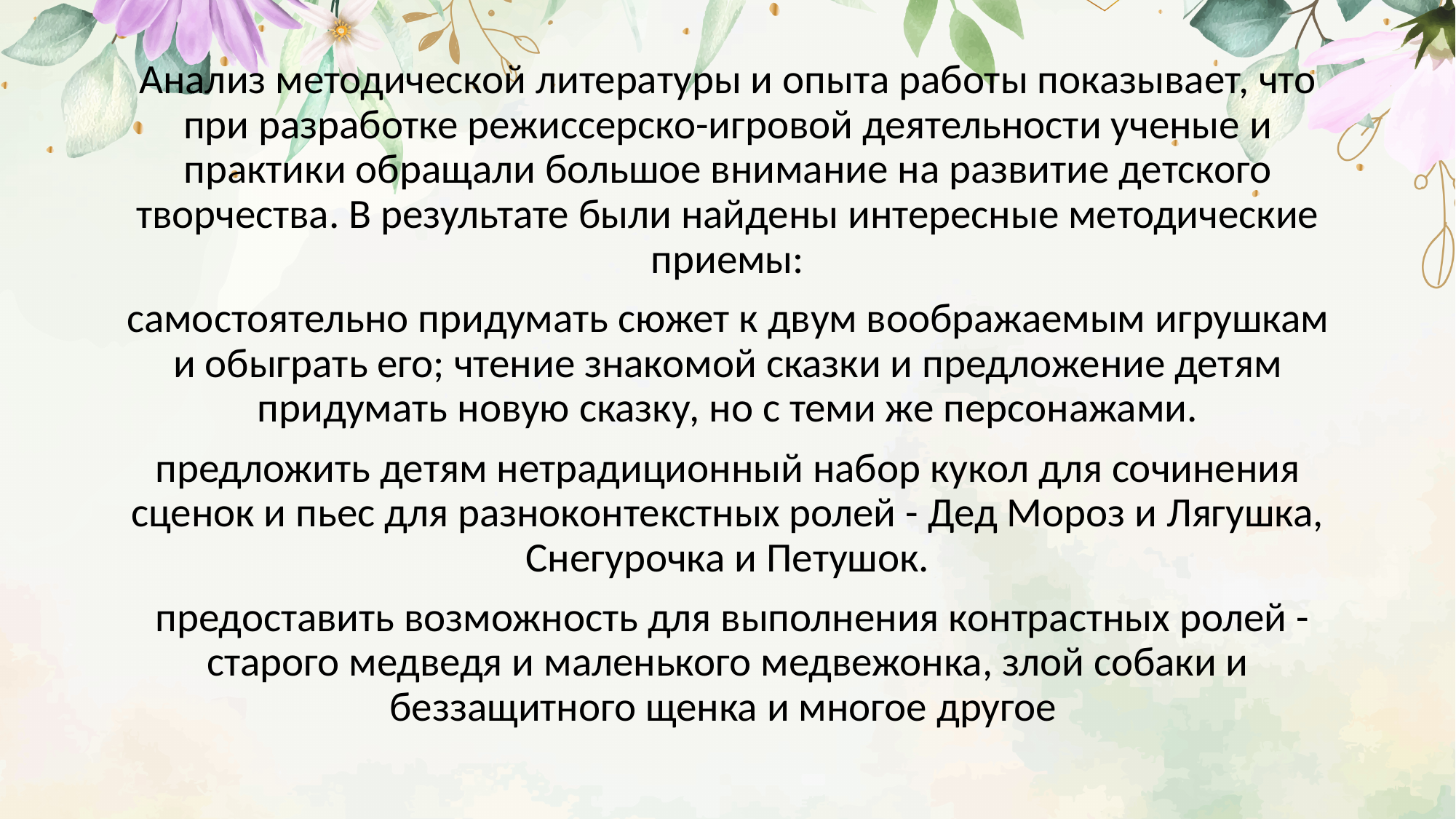

Анализ методической литературы и опыта работы показывает, что при разработке режиссерско-игровой деятельности ученые и практики обращали большое внимание на развитие детского творчества. В результате были найдены интересные методические приемы:
самостоятельно придумать сюжет к двум воображаемым игрушкам и обыграть его; чтение знакомой сказки и предложение детям придумать новую сказку, но с теми же персонажами.
предложить детям нетрадиционный набор кукол для сочинения сценок и пьес для разноконтекстных ролей - Дед Мороз и Лягушка, Снегурочка и Петушок.
 предоставить возможность для выполнения контрастных ролей - старого медведя и маленького медвежонка, злой собаки и беззащитного щенка и многое другое